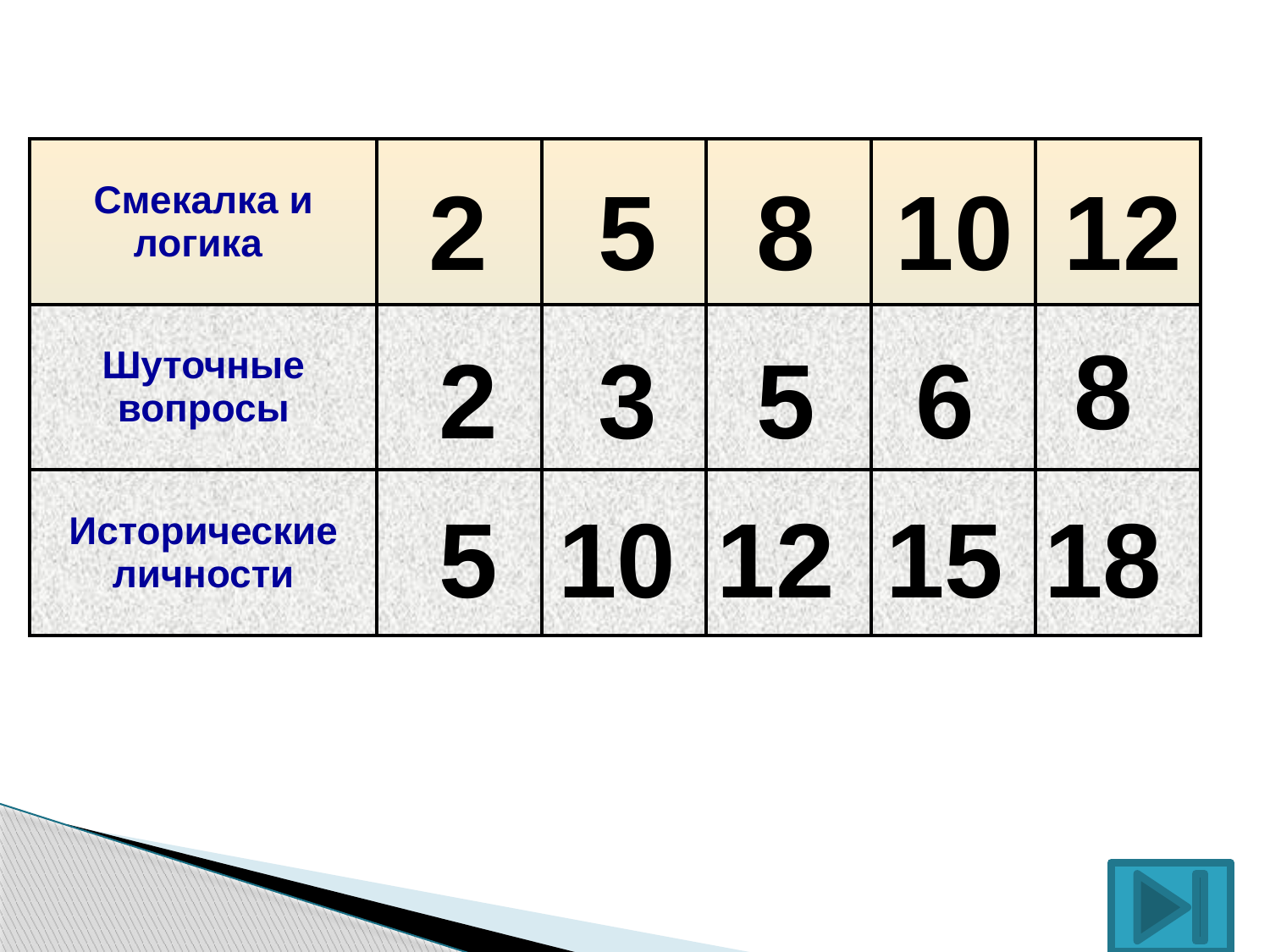

| Смекалка и логика |  |  |  |  |  |
| --- | --- | --- | --- | --- | --- |
| Шуточные вопросы |  |  |  |  |  |
| Исторические личности |  |  |  |  |  |
2
5
8
10
12
8
2
3
5
6
5
10
12
15
18